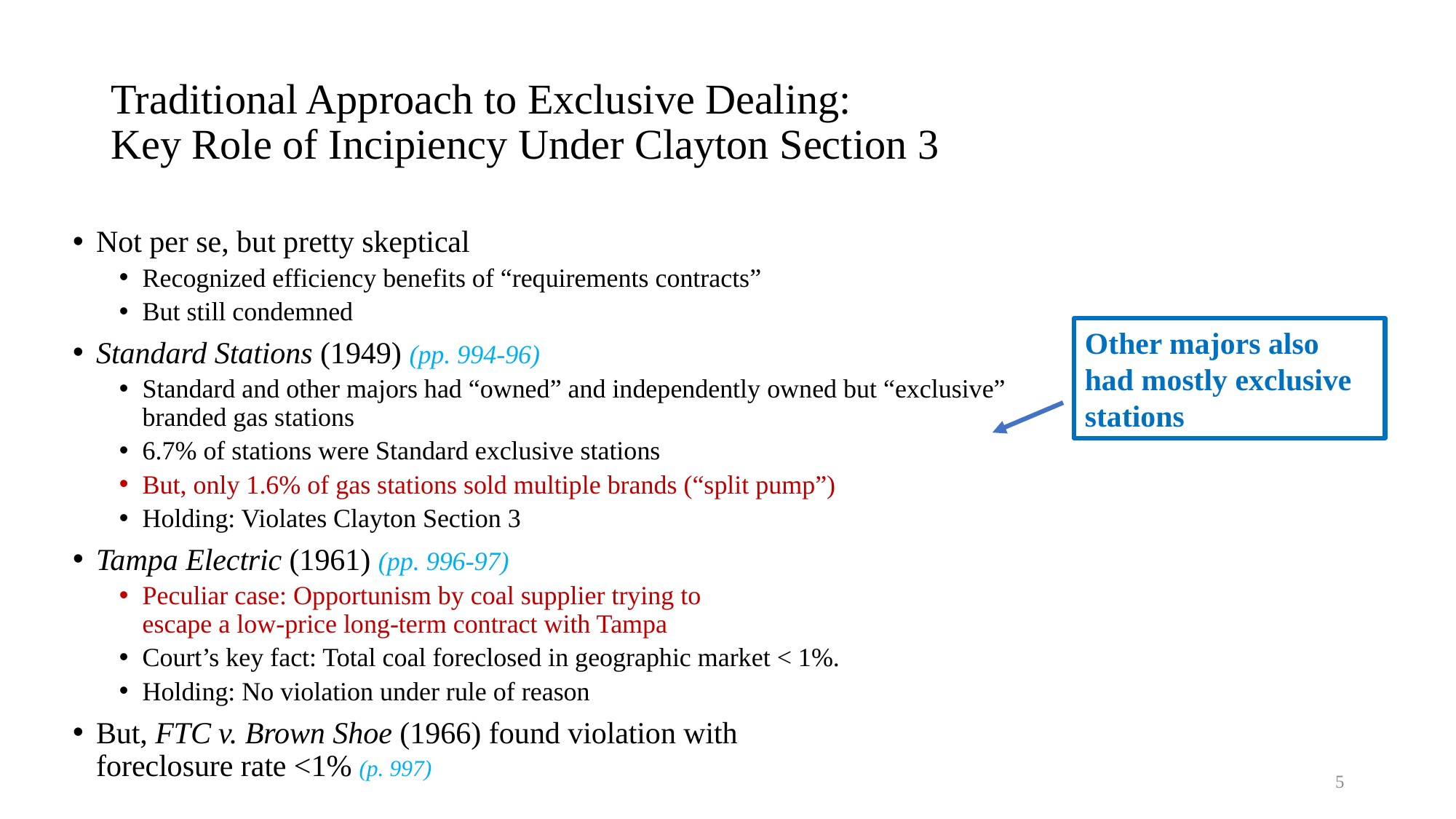

# Traditional Approach to Exclusive Dealing: Key Role of Incipiency Under Clayton Section 3
Not per se, but pretty skeptical
Recognized efficiency benefits of “requirements contracts”
But still condemned
Standard Stations (1949) (pp. 994-96)
Standard and other majors had “owned” and independently owned but “exclusive” branded gas stations
6.7% of stations were Standard exclusive stations
But, only 1.6% of gas stations sold multiple brands (“split pump”)
Holding: Violates Clayton Section 3
Tampa Electric (1961) (pp. 996-97)
Peculiar case: Opportunism by coal supplier trying to
escape a low-price long-term contract with Tampa
Court’s key fact: Total coal foreclosed in geographic market < 1%.
Holding: No violation under rule of reason
But, FTC v. Brown Shoe (1966) found violation with
foreclosure rate <1% (p. 997)
Other majors also had mostly exclusive stations
5